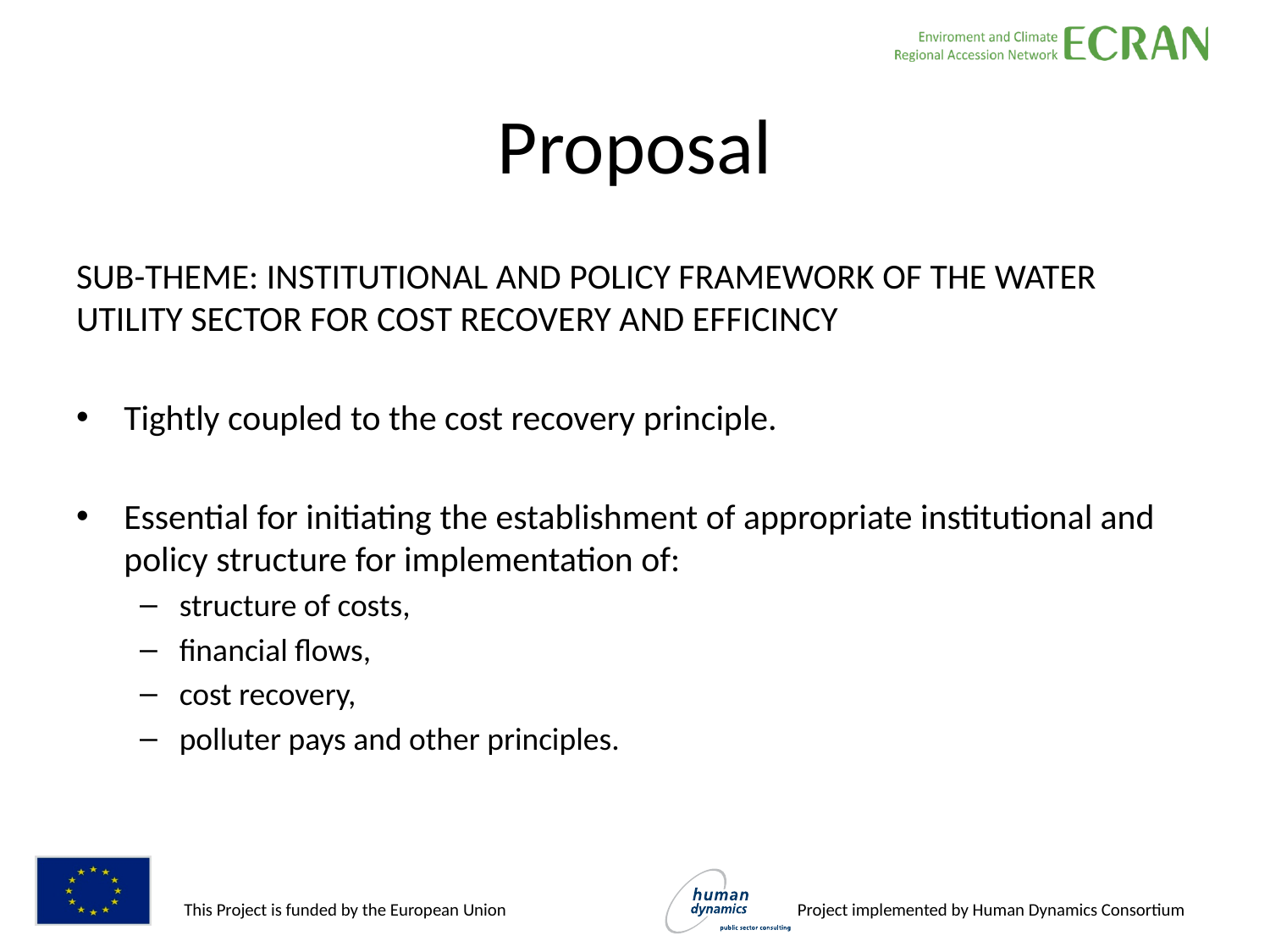

# Proposal
SUB-THEME: INSTITUTIONAL AND POLICY FRAMEWORK OF THE WATER UTILITY SECTOR FOR COST RECOVERY AND EFFICINCY

Tightly coupled to the cost recovery principle.

Essential for initiating the establishment of appropriate institutional and policy structure for implementation of:
structure of costs,
financial flows,
cost recovery,
polluter pays and other principles.